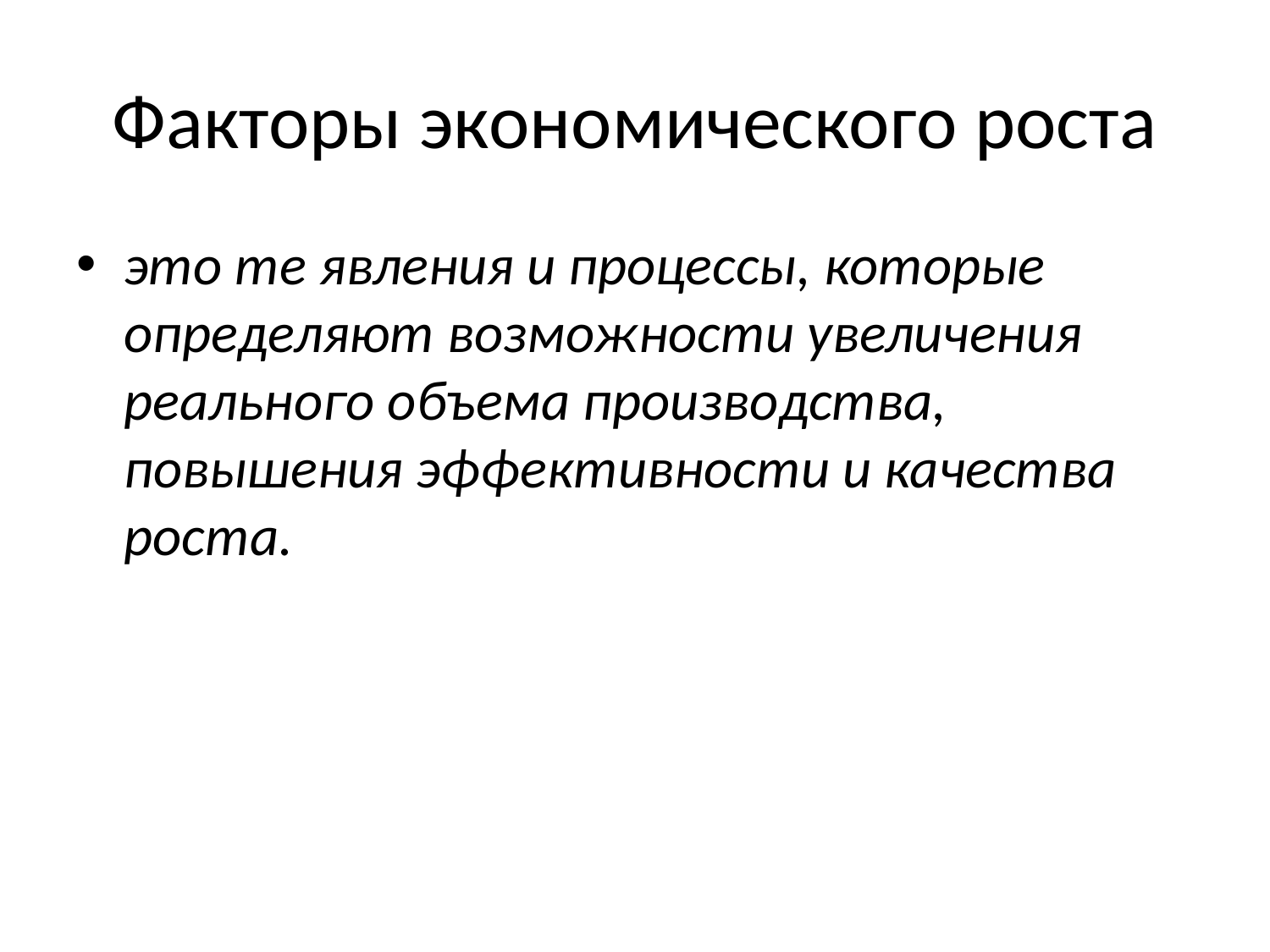

# Факторы экономического роста
это те явления и процессы, которые определяют возможности увеличения реального объема производства, повышения эффективности и качества роста.